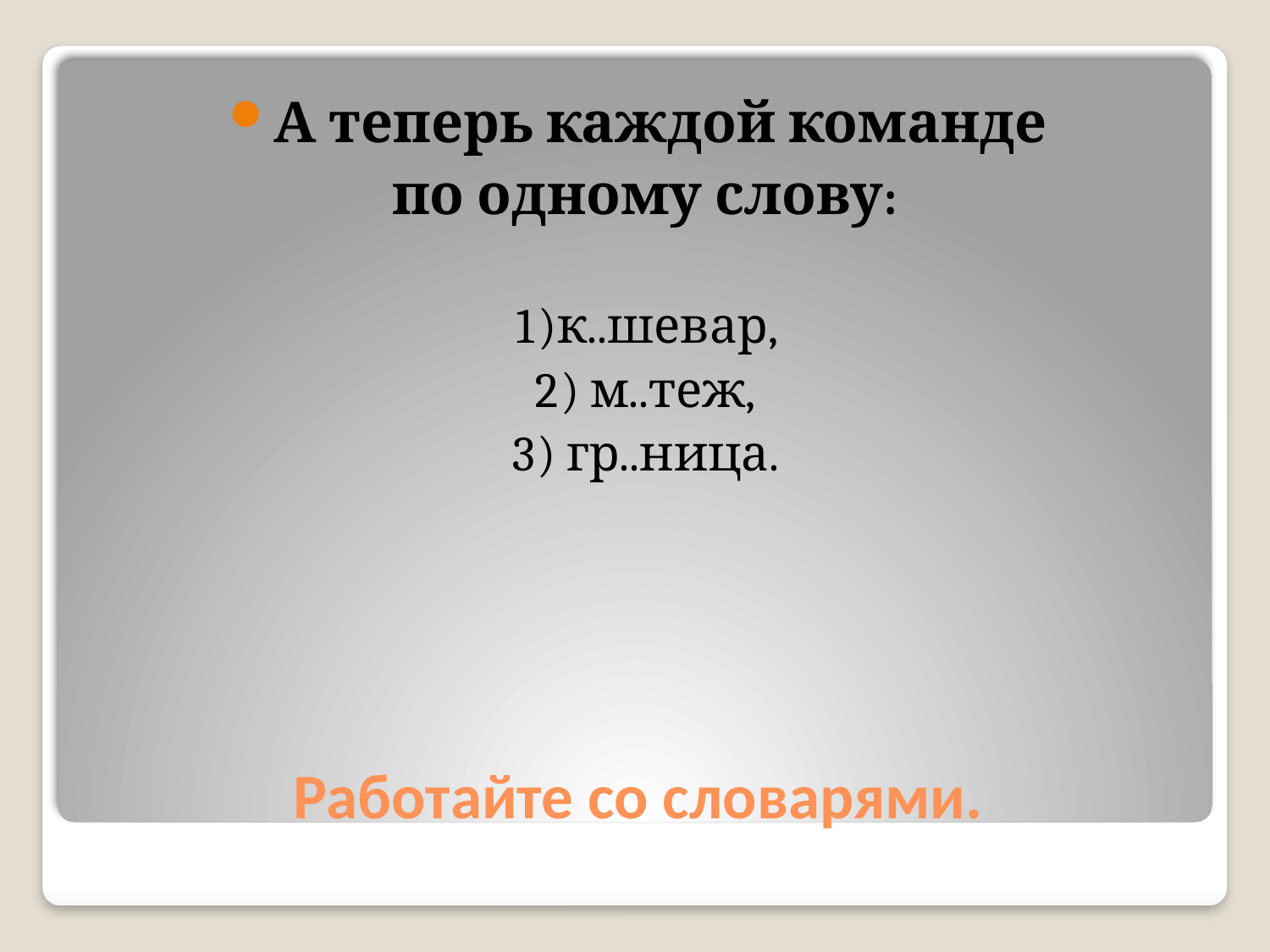

А теперь каждой команде
по одному слову:

1)к..шевар,
2) м..теж,
3) гр..ница.
# Работайте со словарями.